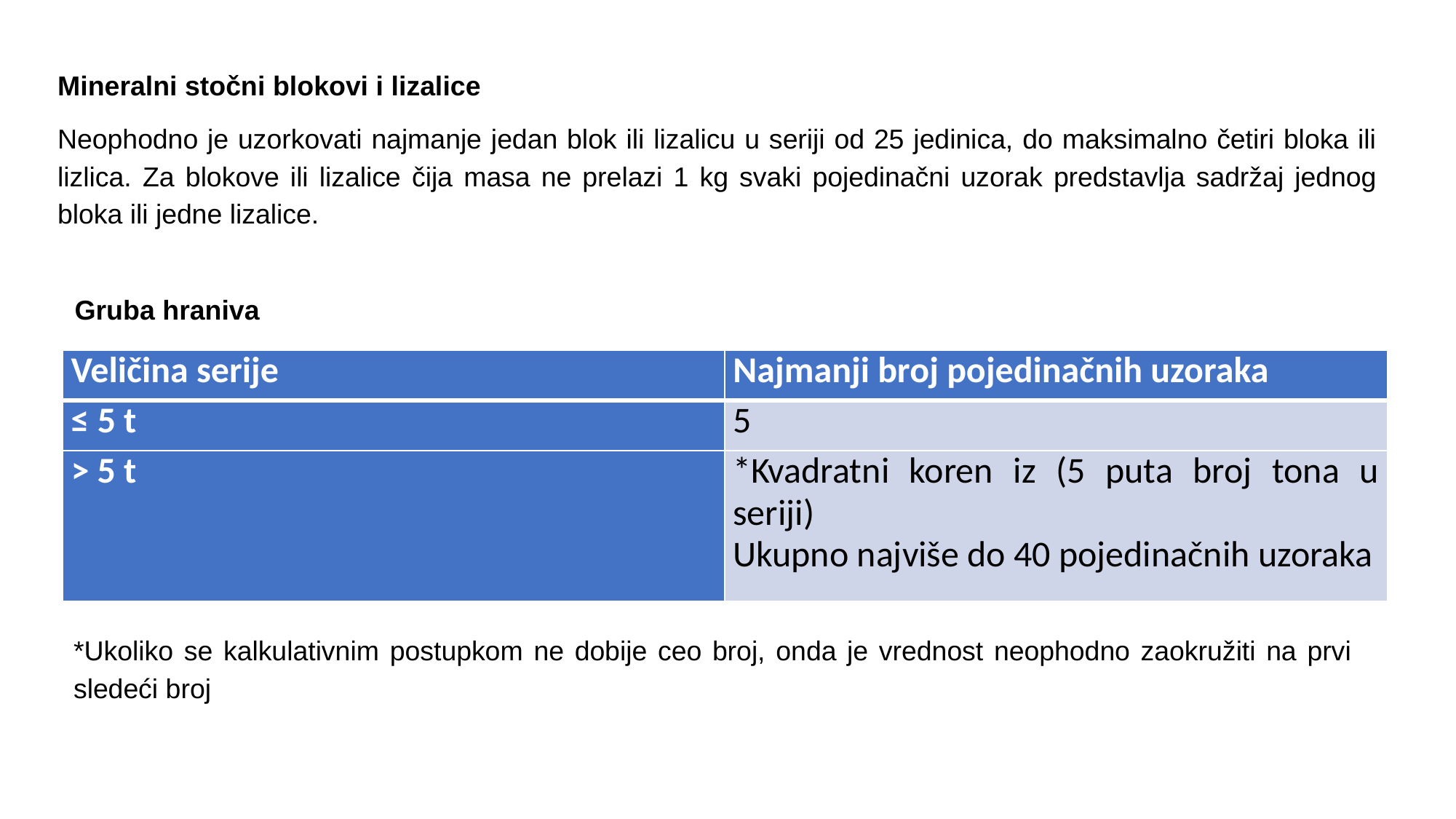

Mineralni stočni blokovi i lizalice
Neophodno je uzorkovati najmanje jedan blok ili lizalicu u seriji od 25 jedinica, do maksimalno četiri bloka ili lizlica. Za blokove ili lizalice čija masa ne prelazi 1 kg svaki pojedinačni uzorak predstavlja sadržaj jednog bloka ili jedne lizalice.
Gruba hraniva
| Veličina serije | Najmanji broj pojedinačnih uzoraka |
| --- | --- |
| ≤ 5 t | 5 |
| > 5 t | \*Kvadratni koren iz (5 puta broj tona u seriji) Ukupno najviše do 40 pojedinačnih uzoraka |
*Ukoliko se kalkulativnim postupkom ne dobije ceo broj, onda je vrednost neophodno zaokružiti na prvi sledeći broj